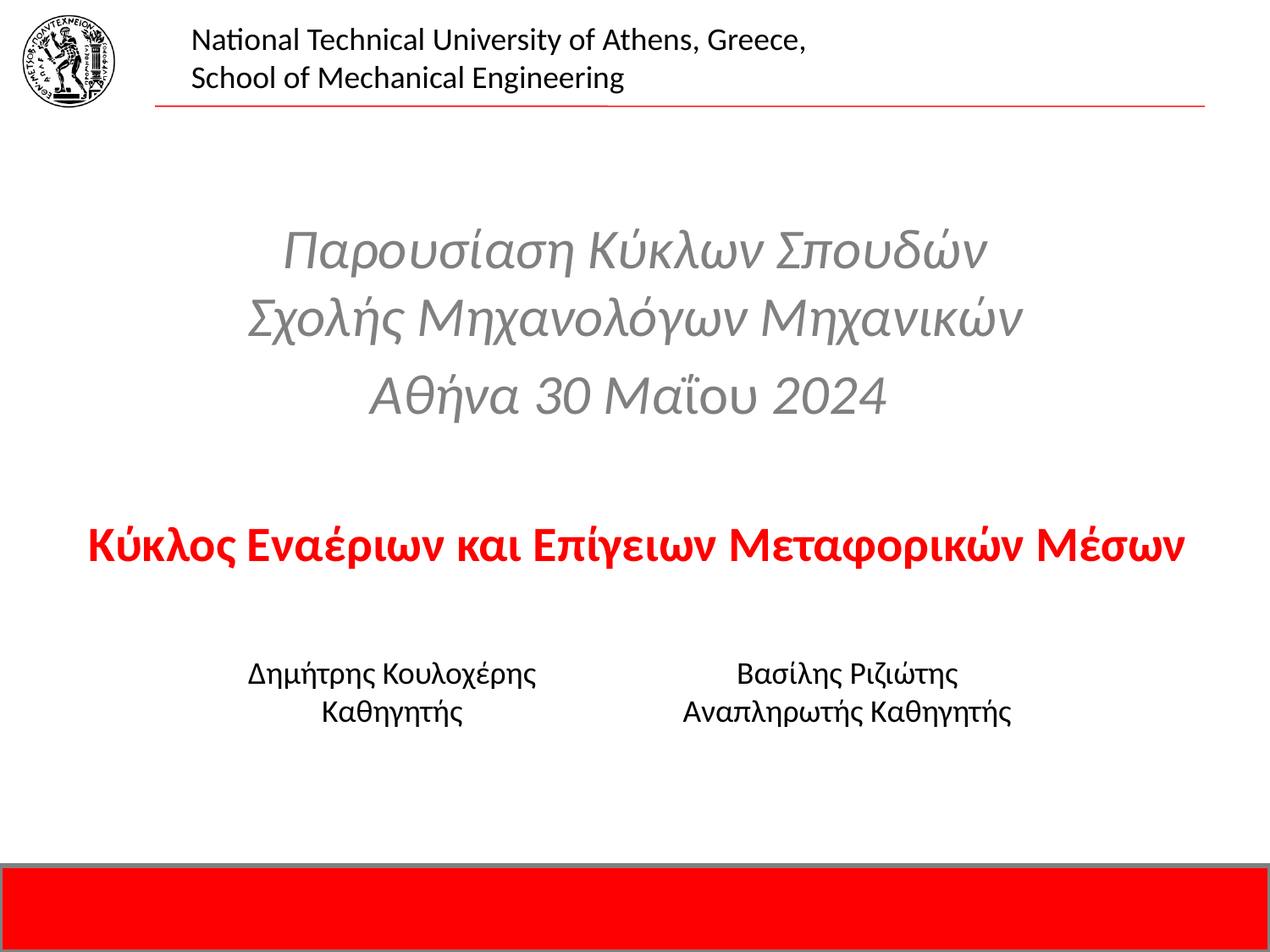

National Technical University of Athens, Greece,
School of Mechanical Engineering
Παρουσίαση Κύκλων Σπουδών Σχολής Μηχανολόγων Μηχανικών
Αθήνα 30 Μαΐου 2024
Κύκλος Εναέριων και Επίγειων Μεταφορικών Μέσων
Δημήτρης Κουλοχέρης
Καθηγητής
Βασίλης Ριζιώτης
Αναπληρωτής Καθηγητής